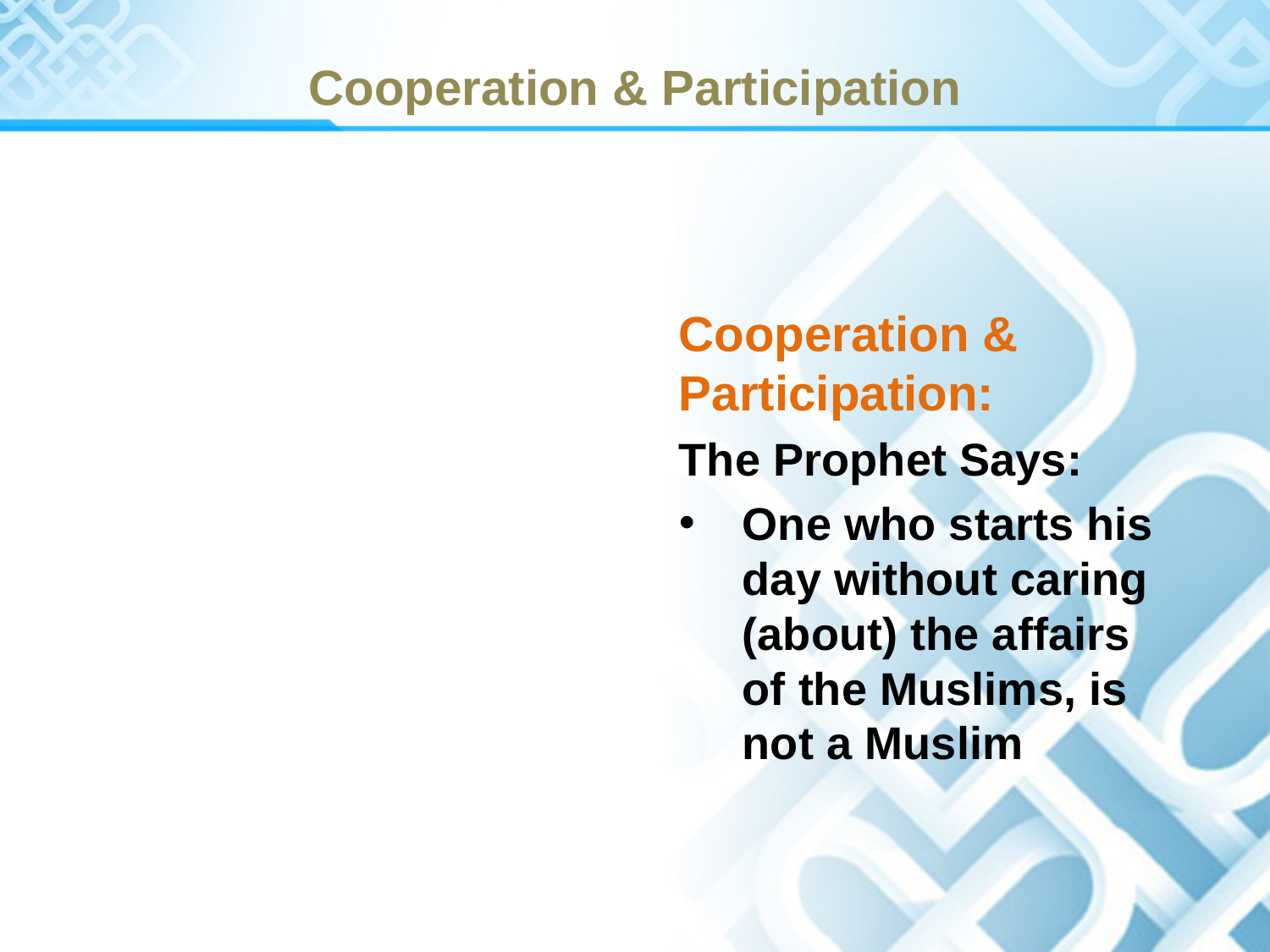

# Cooperation & Participation
Cooperation & Participation:
The Prophet Says:
One who starts his day without caring (about) the affairs of the Muslims, is not a Muslim